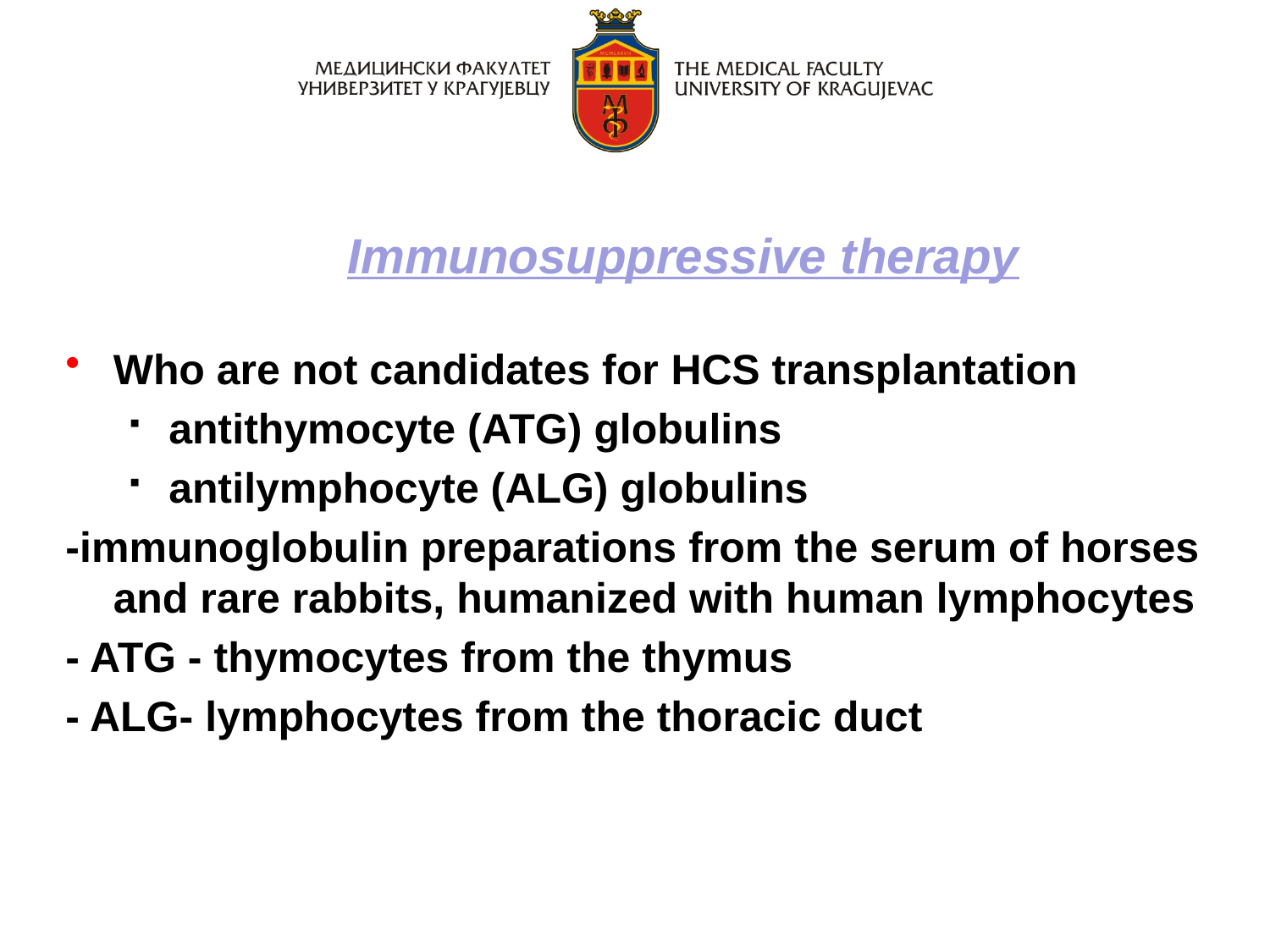

# Immunosuppressive therapy
Who are not candidates for HCS transplantation
antithymocyte (ATG) globulins
antilymphocyte (ALG) globulins
-immunoglobulin preparations from the serum of horses and rare rabbits, humanized with human lymphocytes
- ATG - thymocytes from the thymus
- ALG- lymphocytes from the thoracic duct